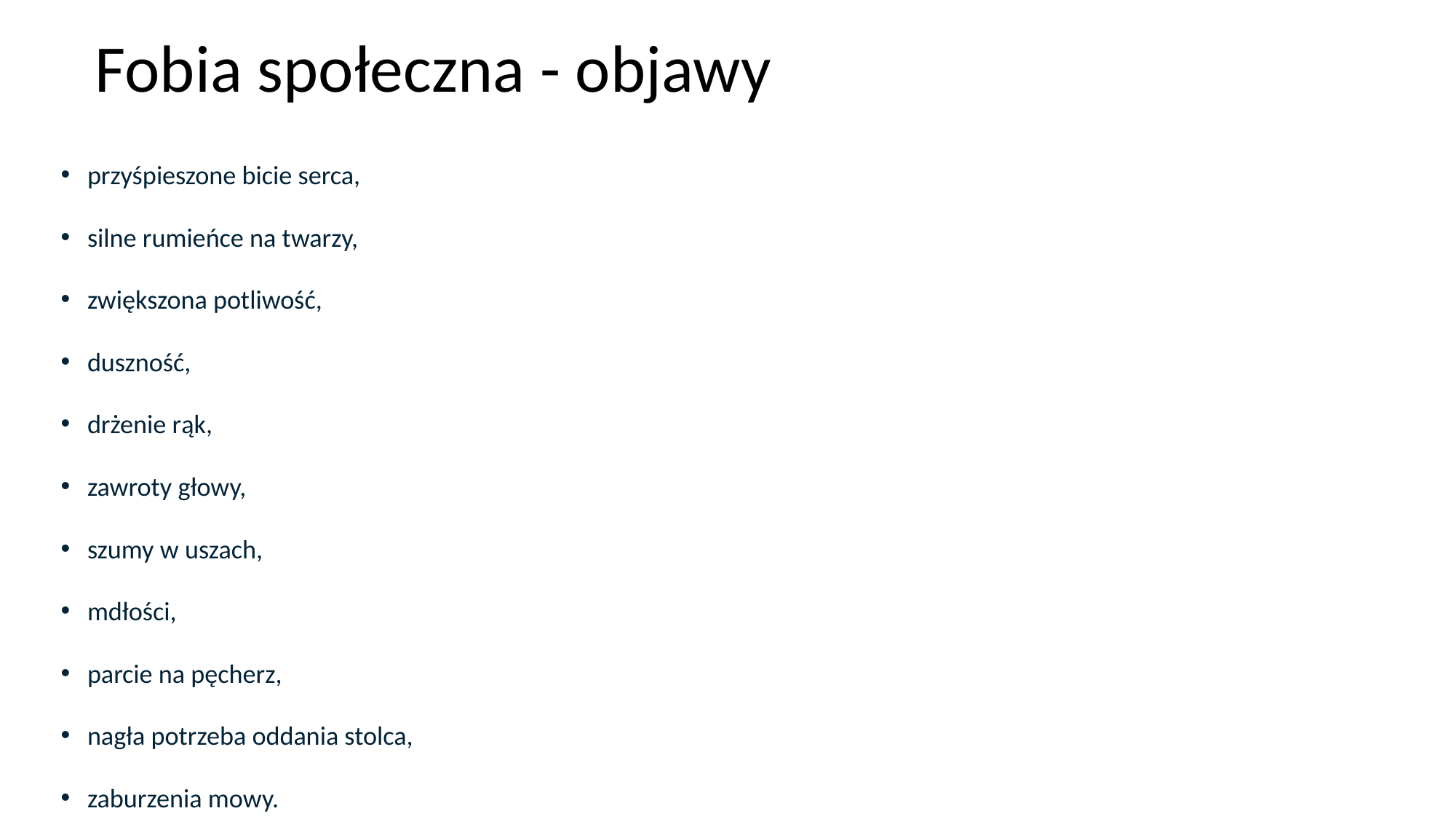

# Fobia społeczna - objawy
przyśpieszone bicie serca,
silne rumieńce na twarzy,
zwiększona potliwość,
duszność,
drżenie rąk,
zawroty głowy,
szumy w uszach,
mdłości,
parcie na pęcherz,
nagła potrzeba oddania stolca,
zaburzenia mowy.